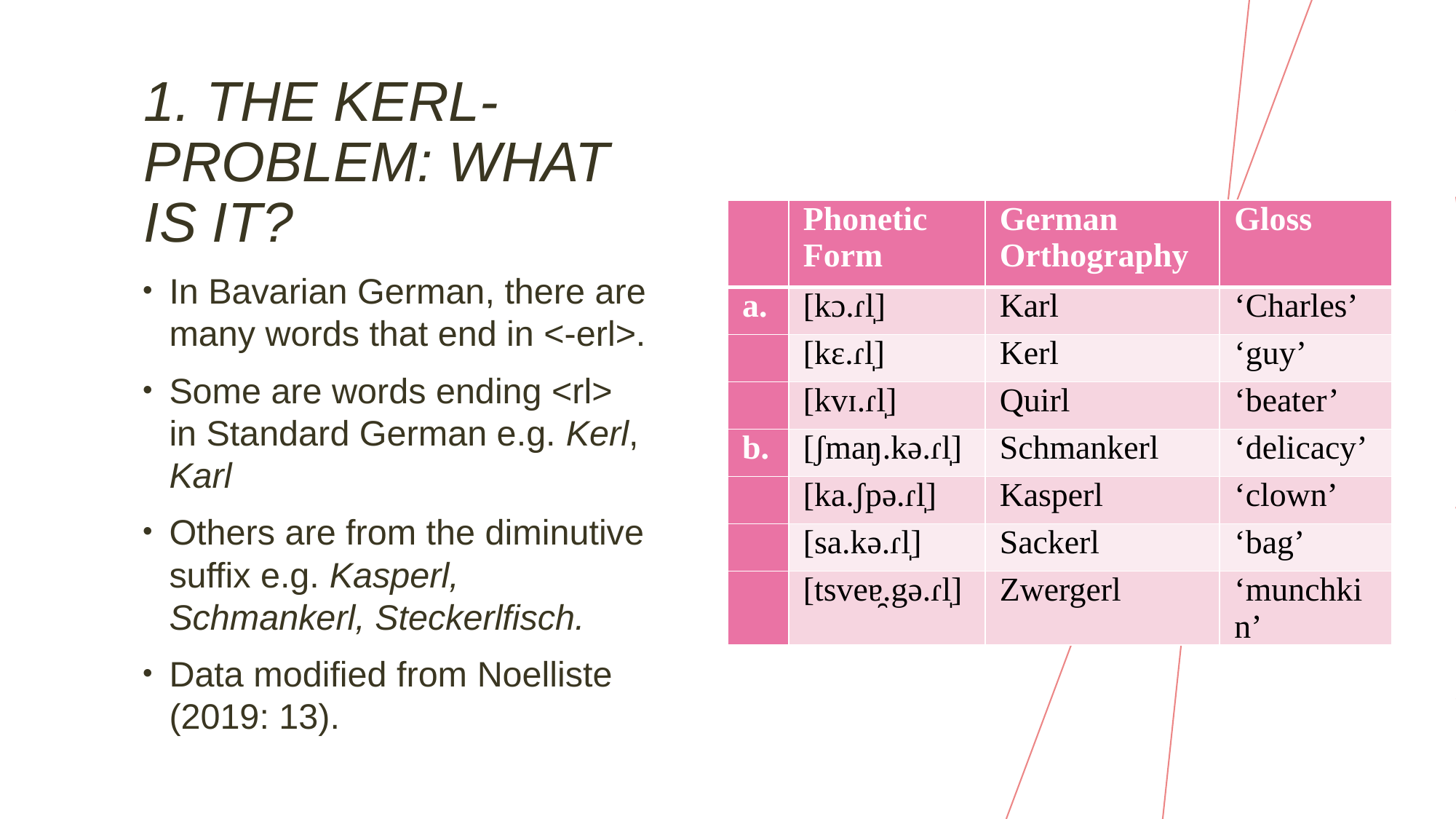

# 1. The Kerl-Problem: What is it?
|  | Phonetic Form | German Orthography | Gloss |
| --- | --- | --- | --- |
| a. | [kɔ.ɾl̩] | Karl | ‘Charles’ |
|  | [kɛ.ɾl̩] | Kerl | ‘guy’ |
|  | [kvɪ.ɾl̩] | Quirl | ‘beater’ |
| b. | [ʃmaŋ.kə.ɾl̩] | Schmankerl | ‘delicacy’ |
|  | [ka.ʃpə.ɾl̩] | Kasperl | ‘clown’ |
|  | [sa.kə.ɾl̩] | Sackerl | ‘bag’ |
|  | [tsveɐ̯.gə.ɾl̩] | Zwergerl | ‘munchkin’ |
In Bavarian German, there are many words that end in <-erl>.
Some are words ending <rl> in Standard German e.g. Kerl, Karl
Others are from the diminutive suffix e.g. Kasperl, Schmankerl, Steckerlfisch.
Data modified from Noelliste (2019: 13).